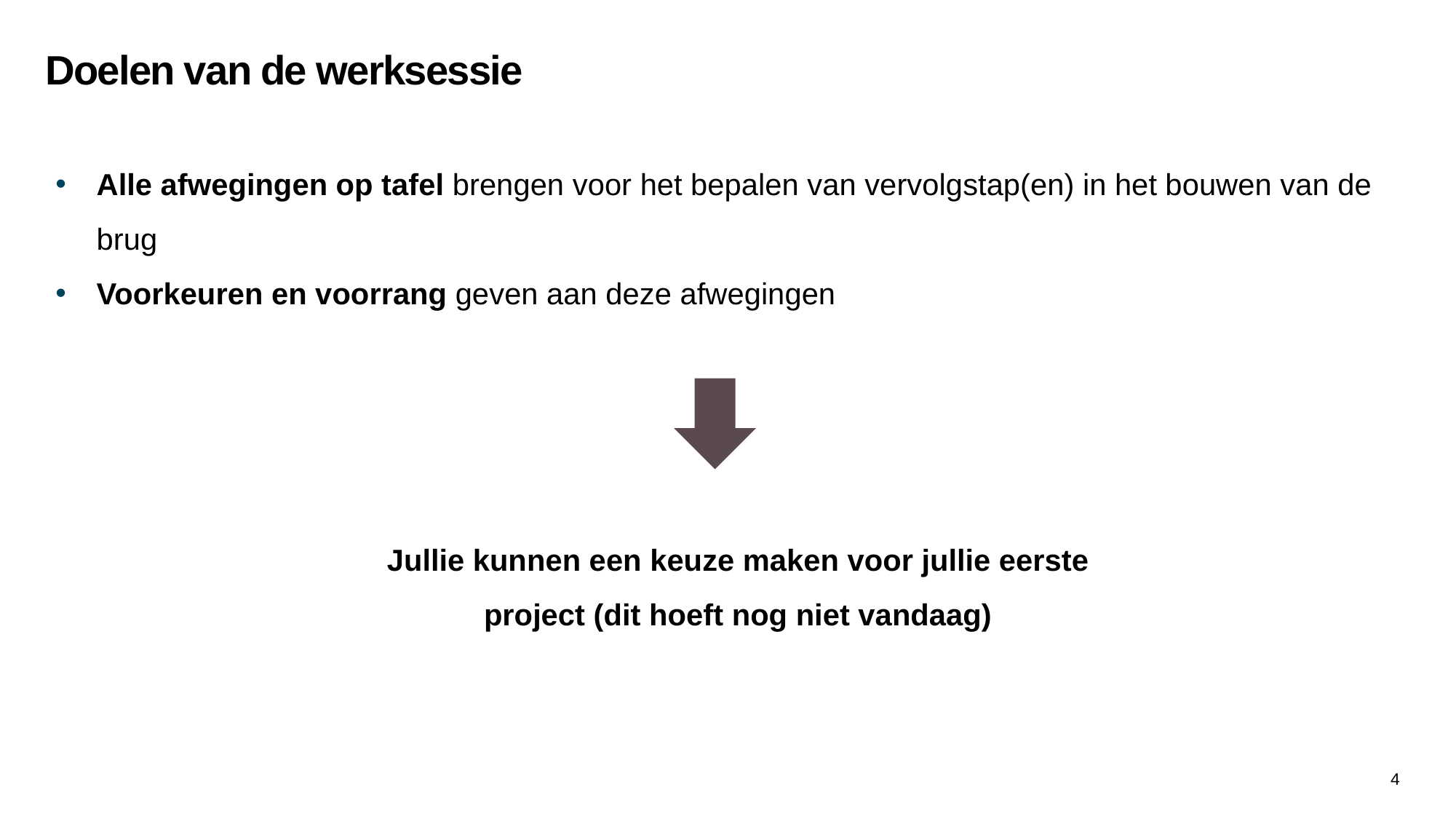

Doelen van de werksessie
Alle afwegingen op tafel brengen voor het bepalen van vervolgstap(en) in het bouwen van de brug
Voorkeuren en voorrang geven aan deze afwegingen

Jullie kunnen een keuze maken voor jullie eerste project (dit hoeft nog niet vandaag)
4